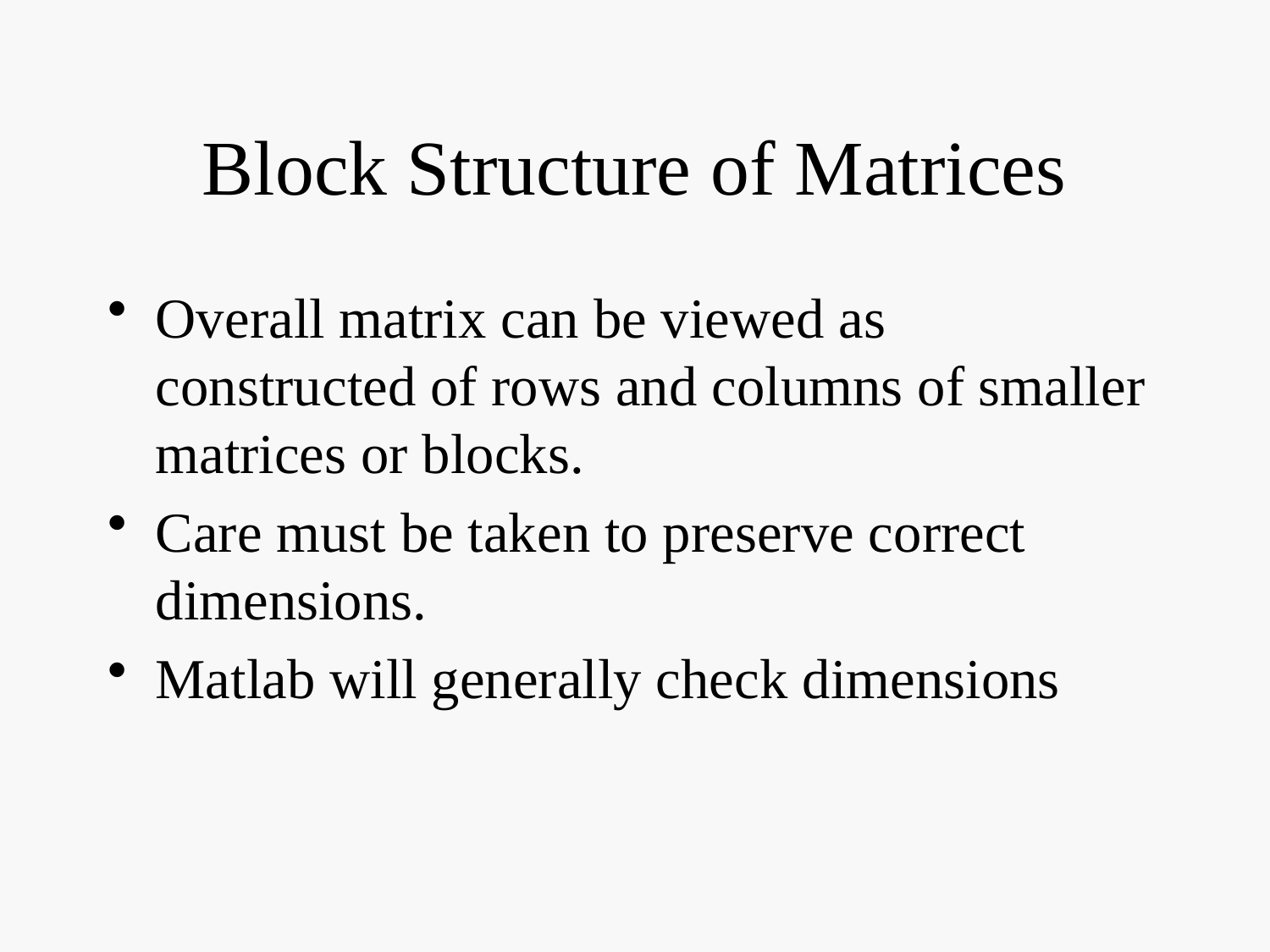

# Block Structure of Matrices
Overall matrix can be viewed as constructed of rows and columns of smaller matrices or blocks.
Care must be taken to preserve correct dimensions.
Matlab will generally check dimensions